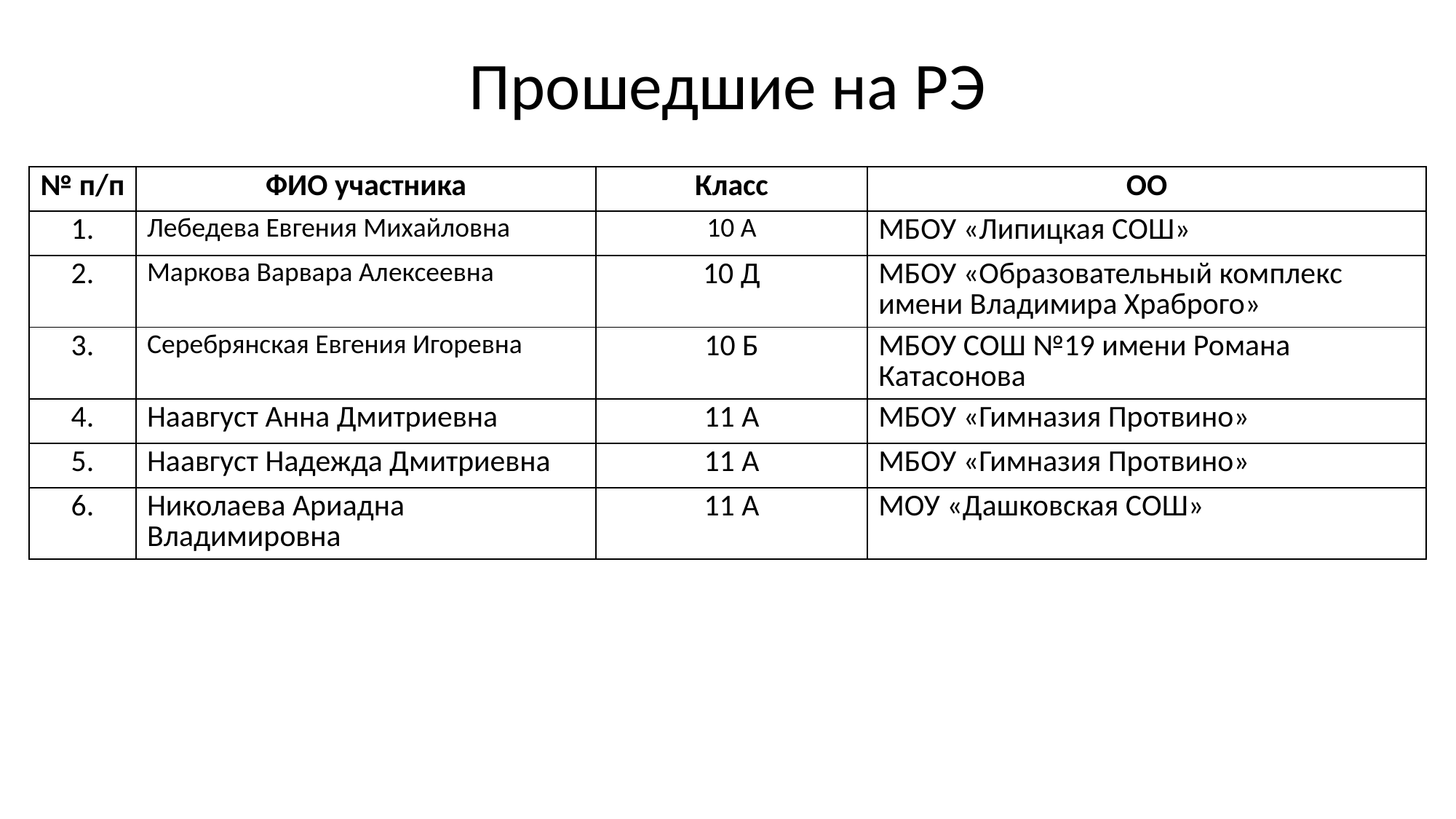

# Прошедшие на РЭ
| № п/п | ФИО участника | Класс | ОО |
| --- | --- | --- | --- |
| 1. | Лебедева Евгения Михайловна | 10 А | МБОУ «Липицкая СОШ» |
| 2. | Маркова Варвара Алексеевна | 10 Д | МБОУ «Образовательный комплекс имени Владимира Храброго» |
| 3. | Серебрянская Евгения Игоревна | 10 Б | МБОУ СОШ №19 имени Романа Катасонова |
| 4. | Наавгуст Анна Дмитриевна | 11 А | МБОУ «Гимназия Протвино» |
| 5. | Наавгуст Надежда Дмитриевна | 11 А | МБОУ «Гимназия Протвино» |
| 6. | Николаева Ариадна Владимировна | 11 А | МОУ «Дашковская СОШ» |